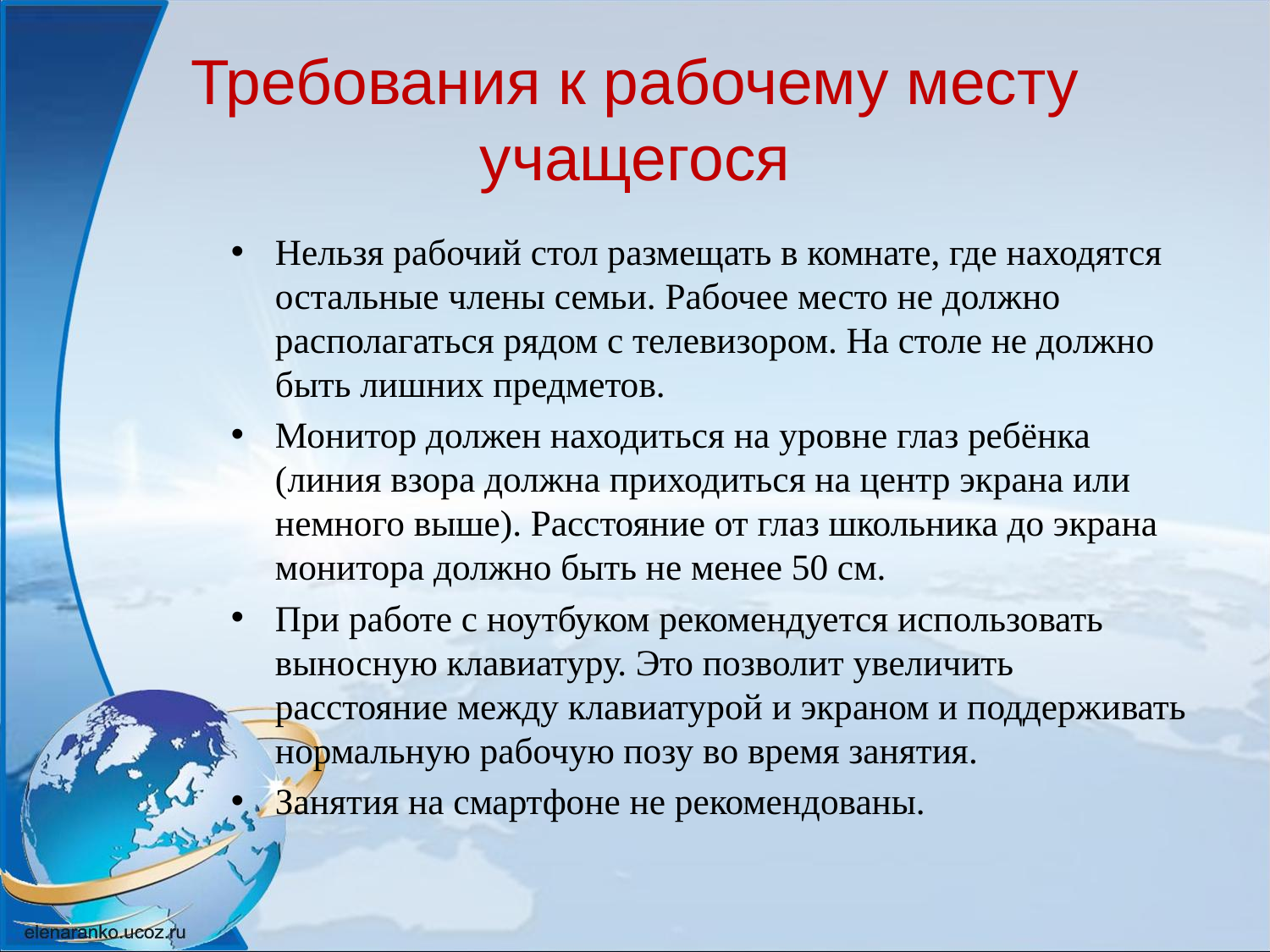

# Требования к рабочему месту учащегося
Нельзя рабочий стол размещать в комнате, где находятся остальные члены семьи. Рабочее место не должно располагаться рядом с телевизором. На столе не должно быть лишних предметов.
Монитор должен находиться на уровне глаз ребёнка (линия взора должна приходиться на центр экрана или немного выше). Расстояние от глаз школьника до экрана монитора должно быть не менее 50 см.
При работе с ноутбуком рекомендуется использовать выносную клавиатуру. Это позволит увеличить расстояние между клавиатурой и экраном и поддерживать нормальную рабочую позу во время занятия.
Занятия на смартфоне не рекомендованы.